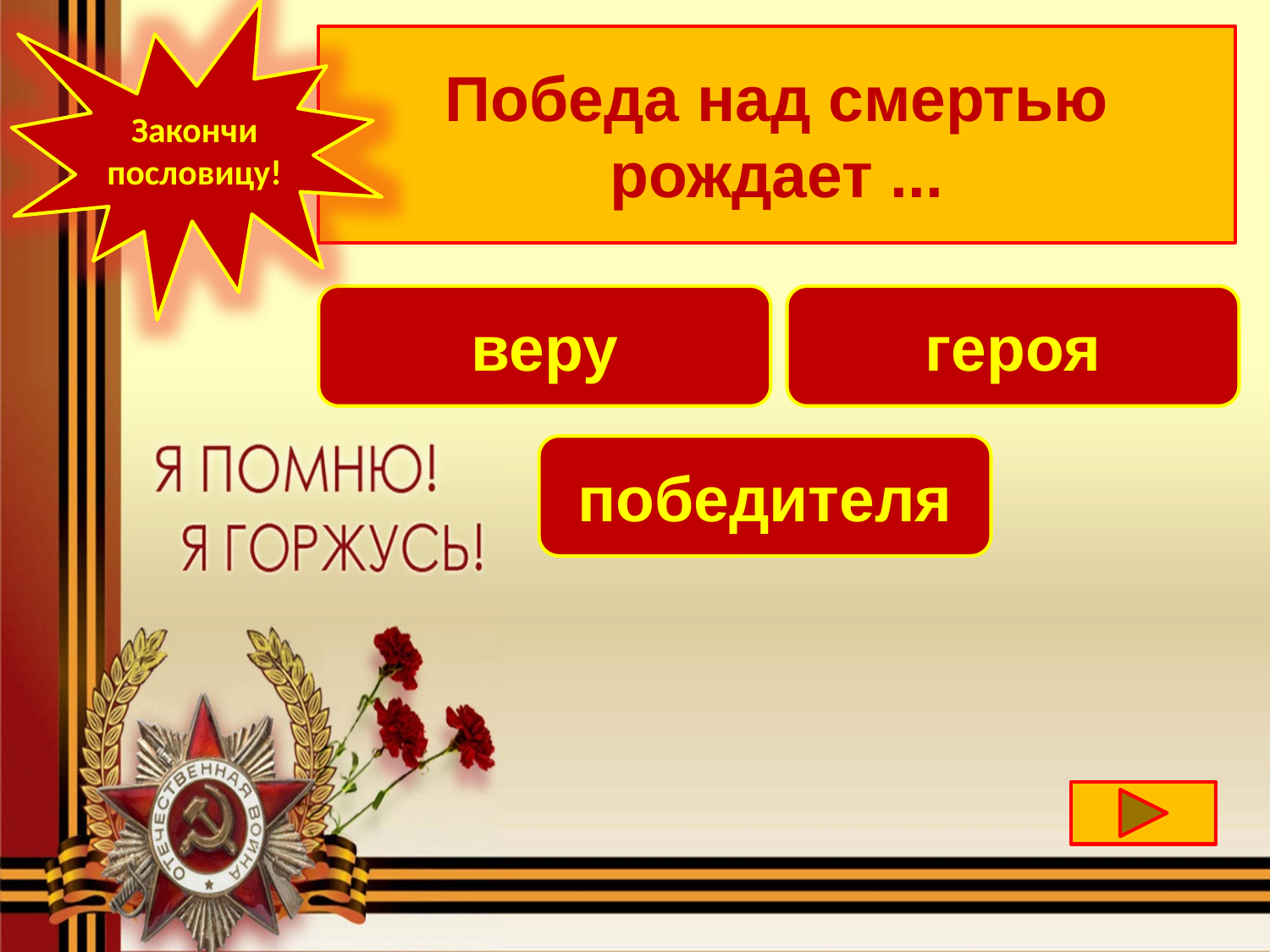

Закончи пословицу!
Победа над смертью рождает ...
веру
героя
победителя